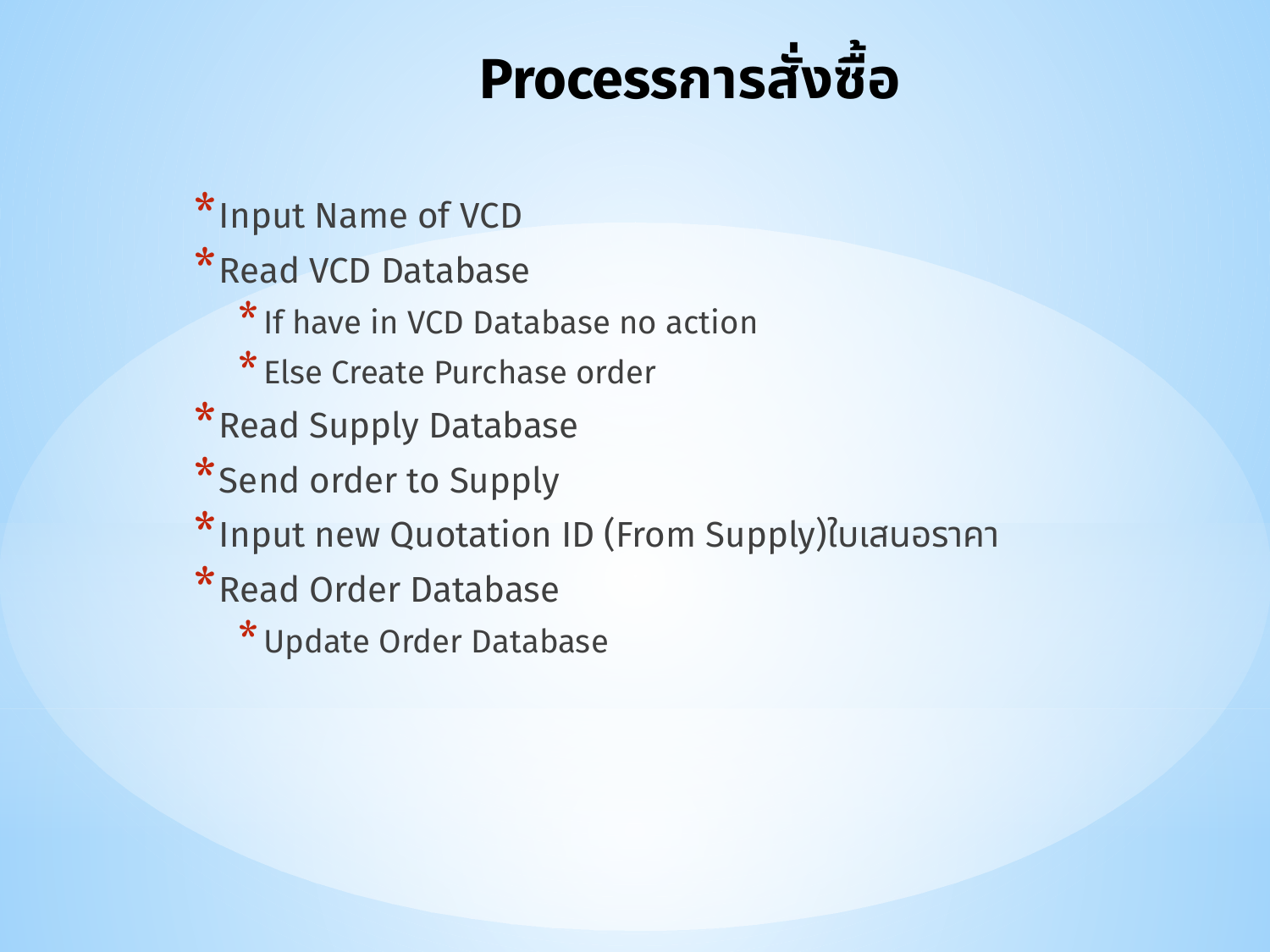

# Processการสั่งซื้อ
Input Name of VCD
Read VCD Database
If have in VCD Database no action
Else Create Purchase order
Read Supply Database
Send order to Supply
Input new Quotation ID (From Supply)ใบเสนอราคา
Read Order Database
Update Order Database